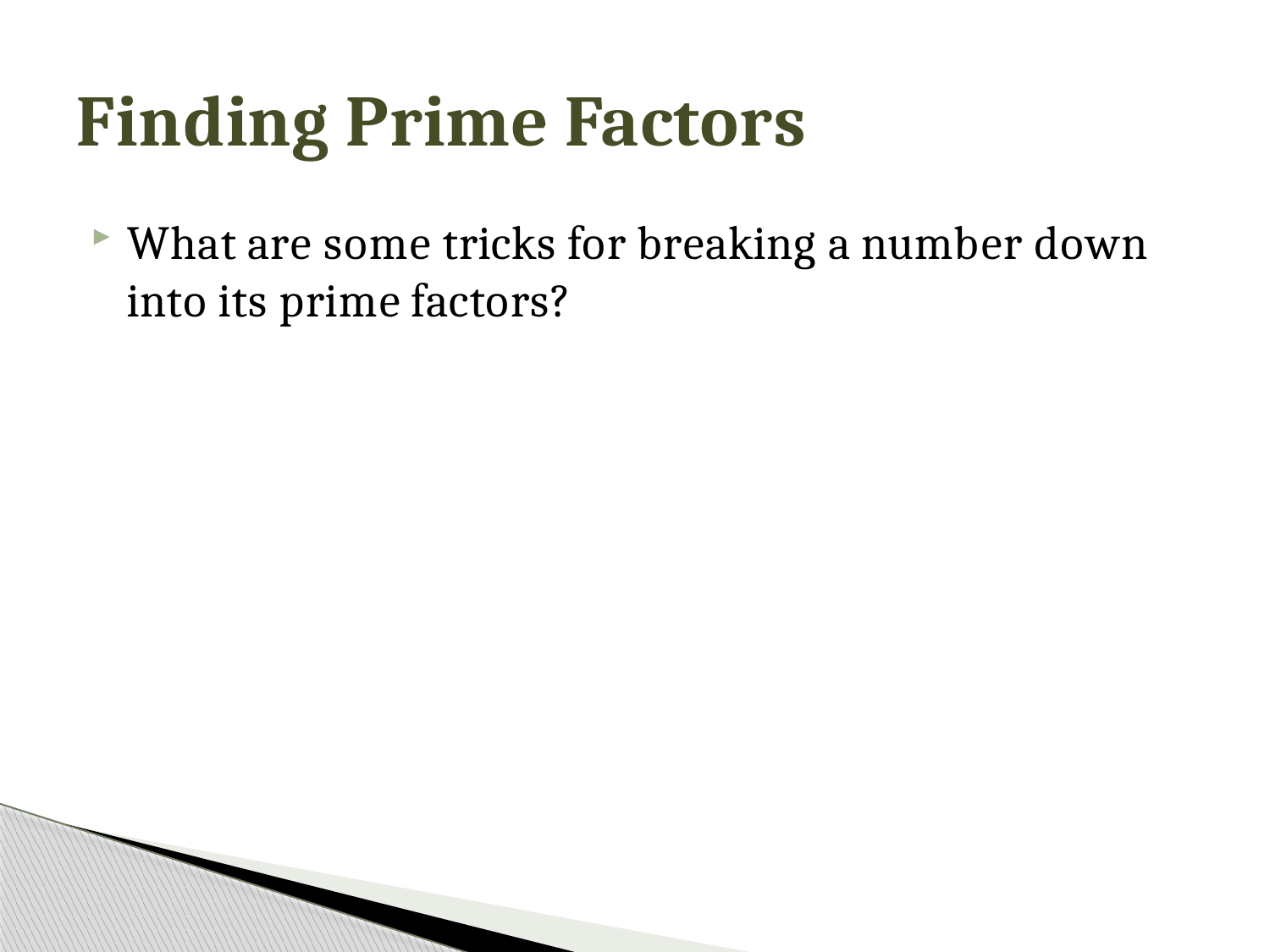

# Finding Prime Factors
What are some tricks for breaking a number down into its prime factors?